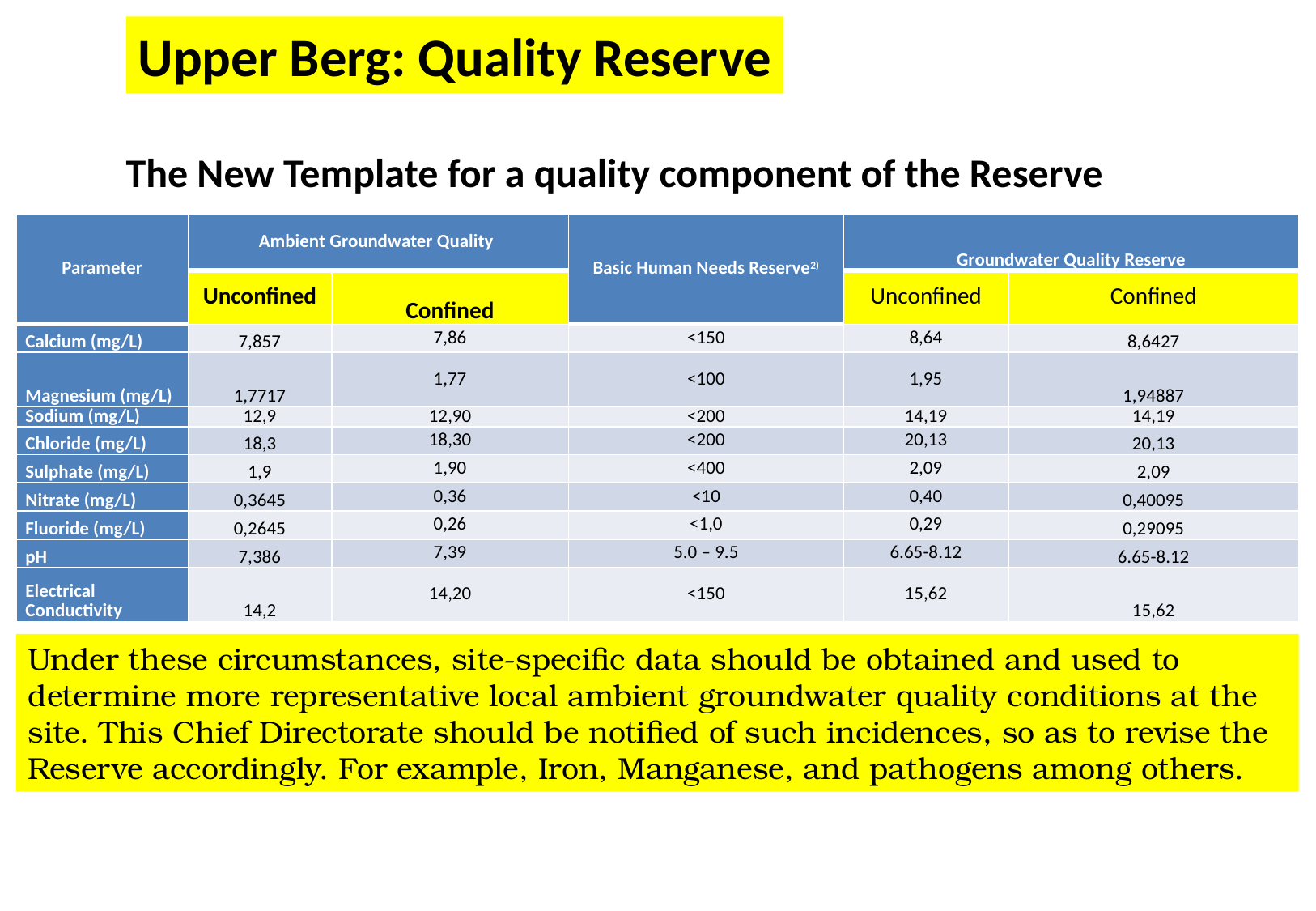

Upper Berg: Quality Reserve
The New Template for a quality component of the Reserve
| Parameter | Ambient Groundwater Quality |  | Basic Human Needs Reserve2) | Groundwater Quality Reserve |  |
| --- | --- | --- | --- | --- | --- |
|  | Unconfined | Confined |  | Unconfined | Confined |
| Calcium (mg/L) | 7,857 | 7,86 | <150 | 8,64 | 8,6427 |
| Magnesium (mg/L) | 1,7717 | 1,77 | <100 | 1,95 | 1,94887 |
| Sodium (mg/L) | 12,9 | 12,90 | <200 | 14,19 | 14,19 |
| Chloride (mg/L) | 18,3 | 18,30 | <200 | 20,13 | 20,13 |
| Sulphate (mg/L) | 1,9 | 1,90 | <400 | 2,09 | 2,09 |
| Nitrate (mg/L) | 0,3645 | 0,36 | <10 | 0,40 | 0,40095 |
| Fluoride (mg/L) | 0,2645 | 0,26 | <1,0 | 0,29 | 0,29095 |
| pH | 7,386 | 7,39 | 5.0 – 9.5 | 6.65-8.12 | 6.65-8.12 |
| Electrical Conductivity | 14,2 | 14,20 | <150 | 15,62 | 15,62 |
Under these circumstances, site-specific data should be obtained and used to determine more representative local ambient groundwater quality conditions at the site. This Chief Directorate should be notified of such incidences, so as to revise the Reserve accordingly. For example, Iron, Manganese, and pathogens among others.